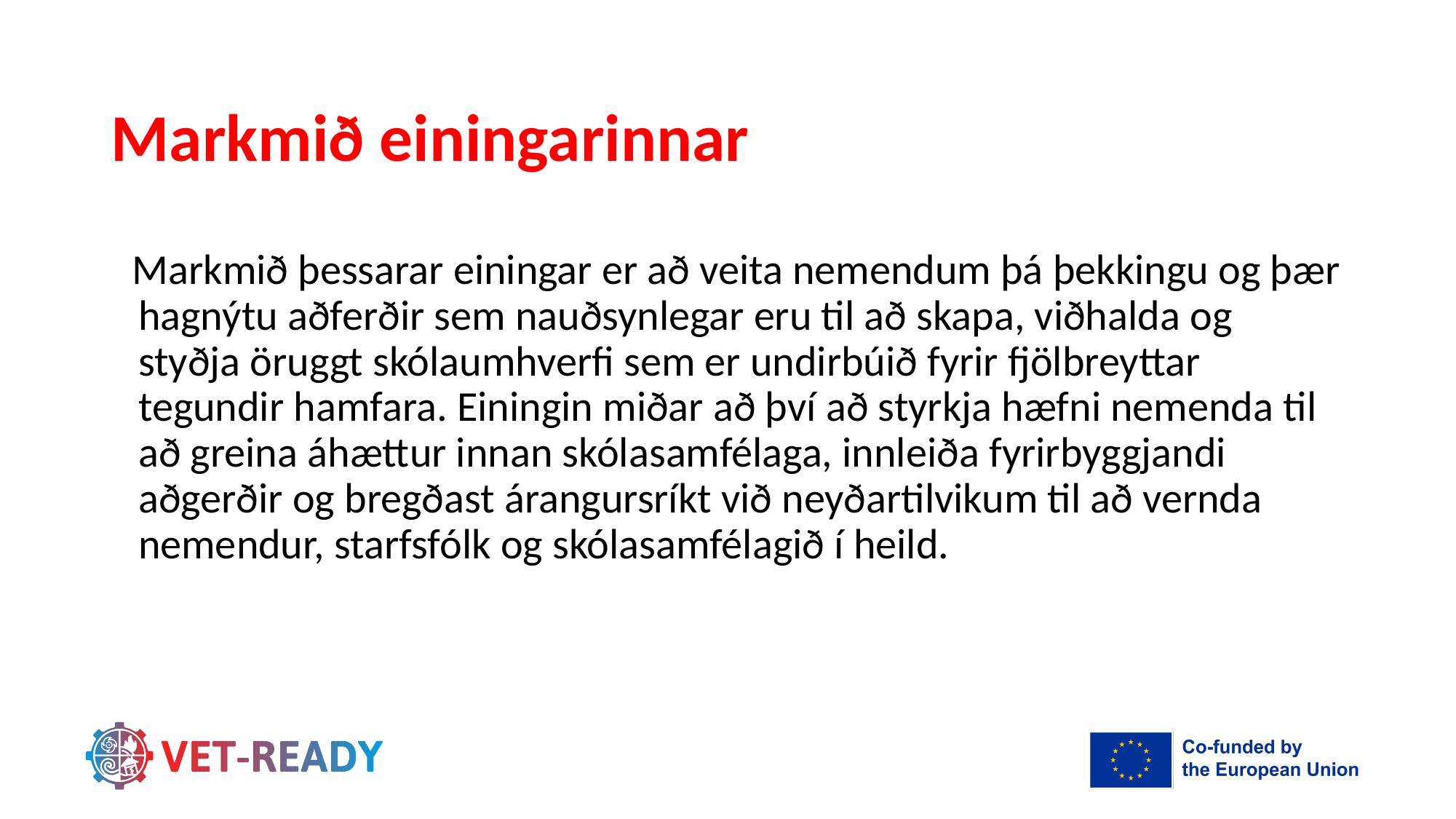

# Markmið einingarinnar
Markmið þessarar einingar er að veita nemendum þá þekkingu og þær hagnýtu aðferðir sem nauðsynlegar eru til að skapa, viðhalda og styðja öruggt skólaumhverfi sem er undirbúið fyrir fjölbreyttar tegundir hamfara. Einingin miðar að því að styrkja hæfni nemenda til að greina áhættur innan skólasamfélaga, innleiða fyrirbyggjandi aðgerðir og bregðast árangursríkt við neyðartilvikum til að vernda nemendur, starfsfólk og skólasamfélagið í heild.